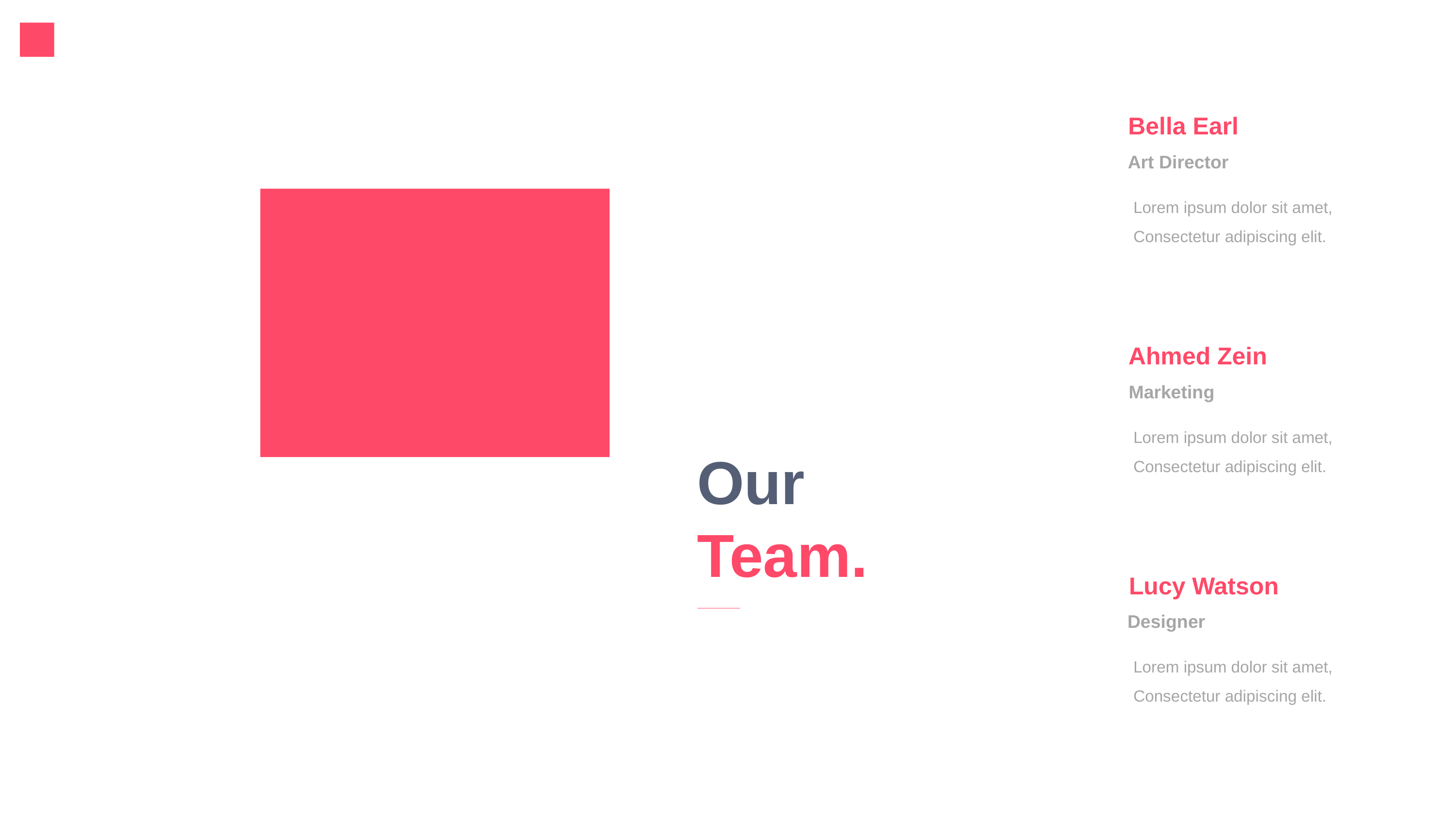

Bella Earl
Art Director
Lorem ipsum dolor sit amet,
Consectetur adipiscing elit.

Ahmed Zein
Marketing
Lorem ipsum dolor sit amet,
Consectetur adipiscing elit.

Our
Team.
Lucy Watson
Designer
Lorem ipsum dolor sit amet,
Consectetur adipiscing elit.